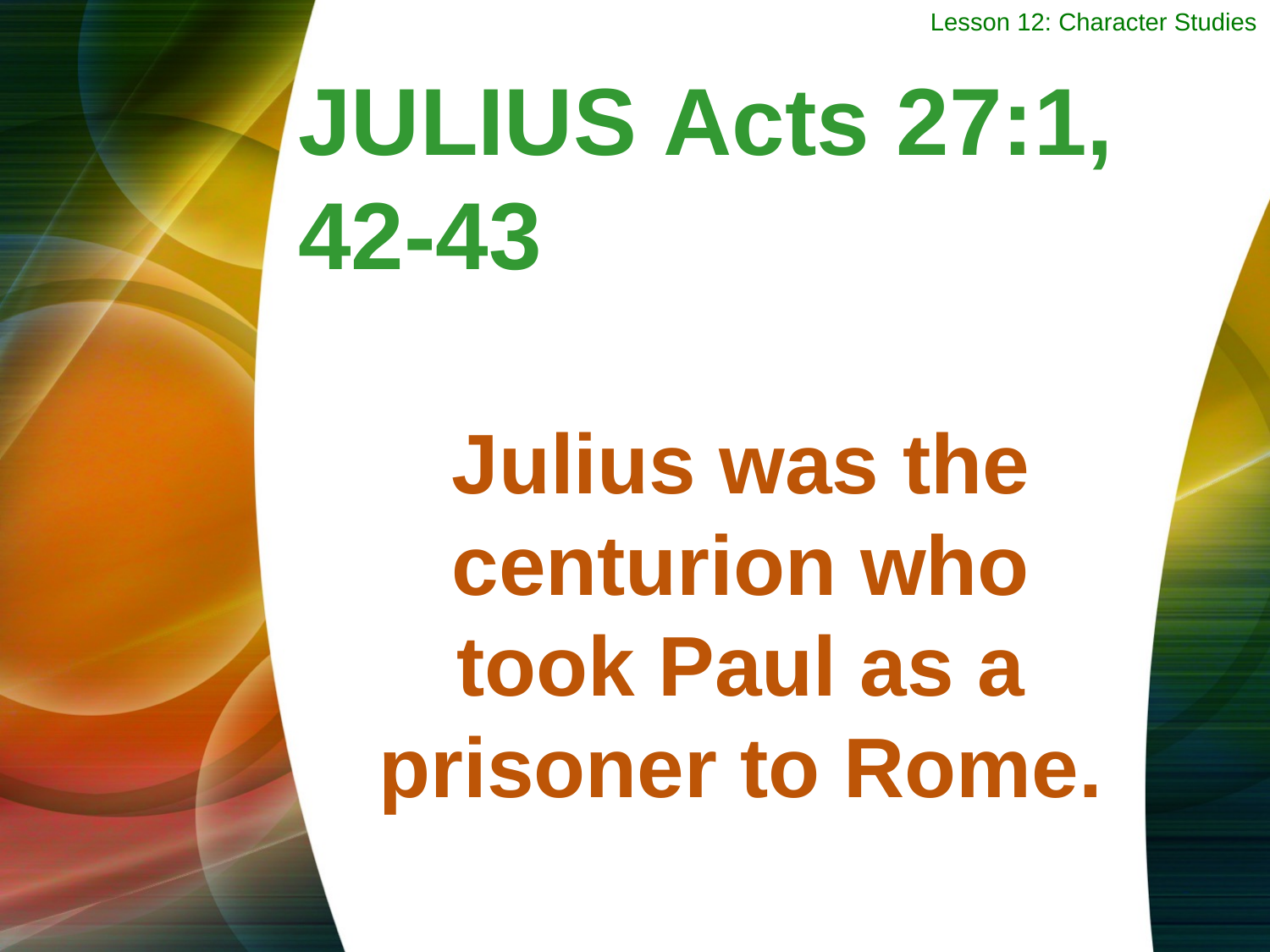

Lesson 12: Character Studies
JULIUS Acts 27:1, 42-43
Julius was the centurion who took Paul as a prisoner to Rome.